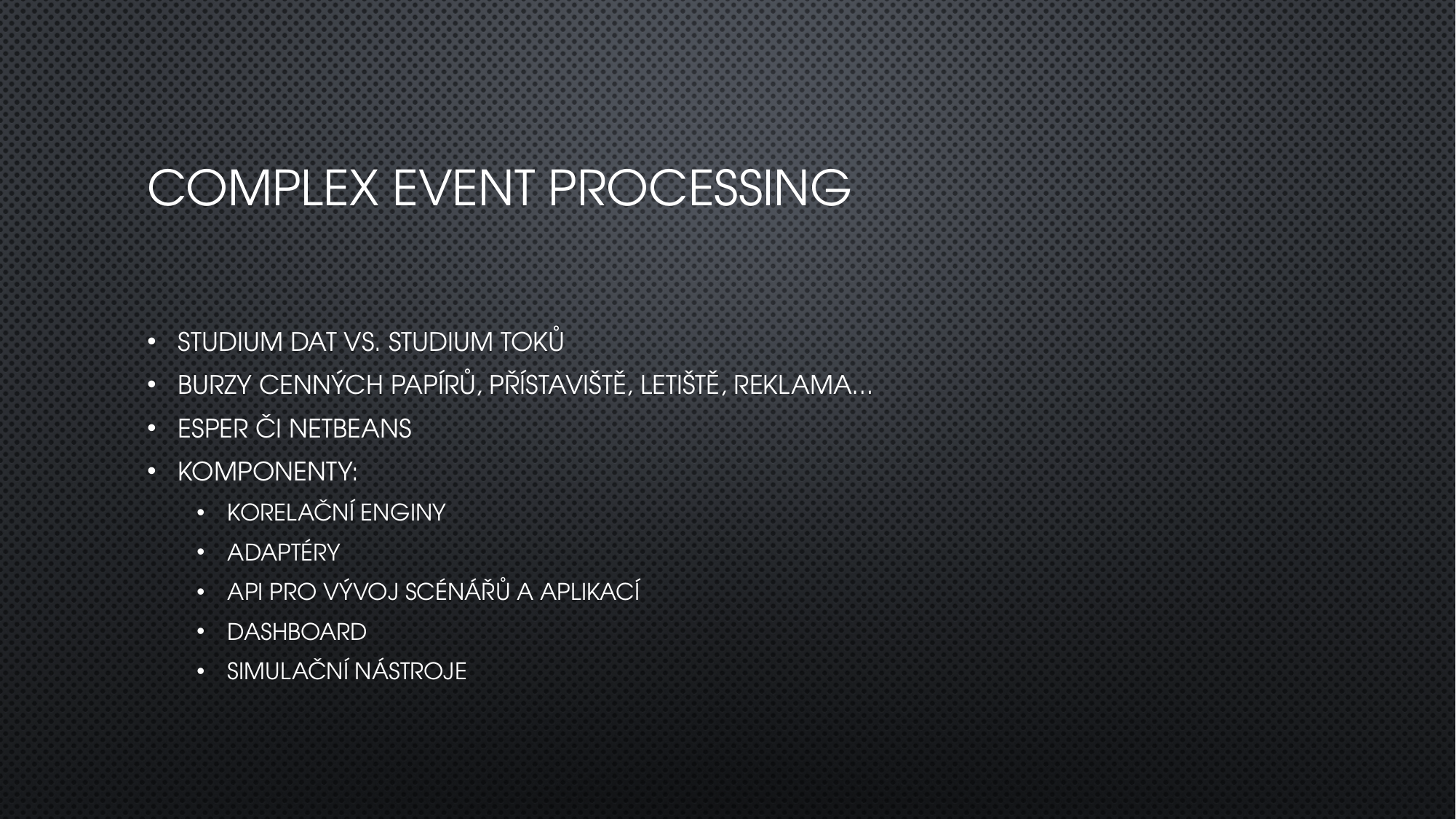

# Complex event processing
Studium dat vs. studium toků
Burzy cenných papírů, přístaviště, letiště, reklama…
Esper či Netbeans
Komponenty:
Korelační enginy
Adaptéry
API pro vývoj scénářů a aplikací
Dashboard
Simulační nástroje